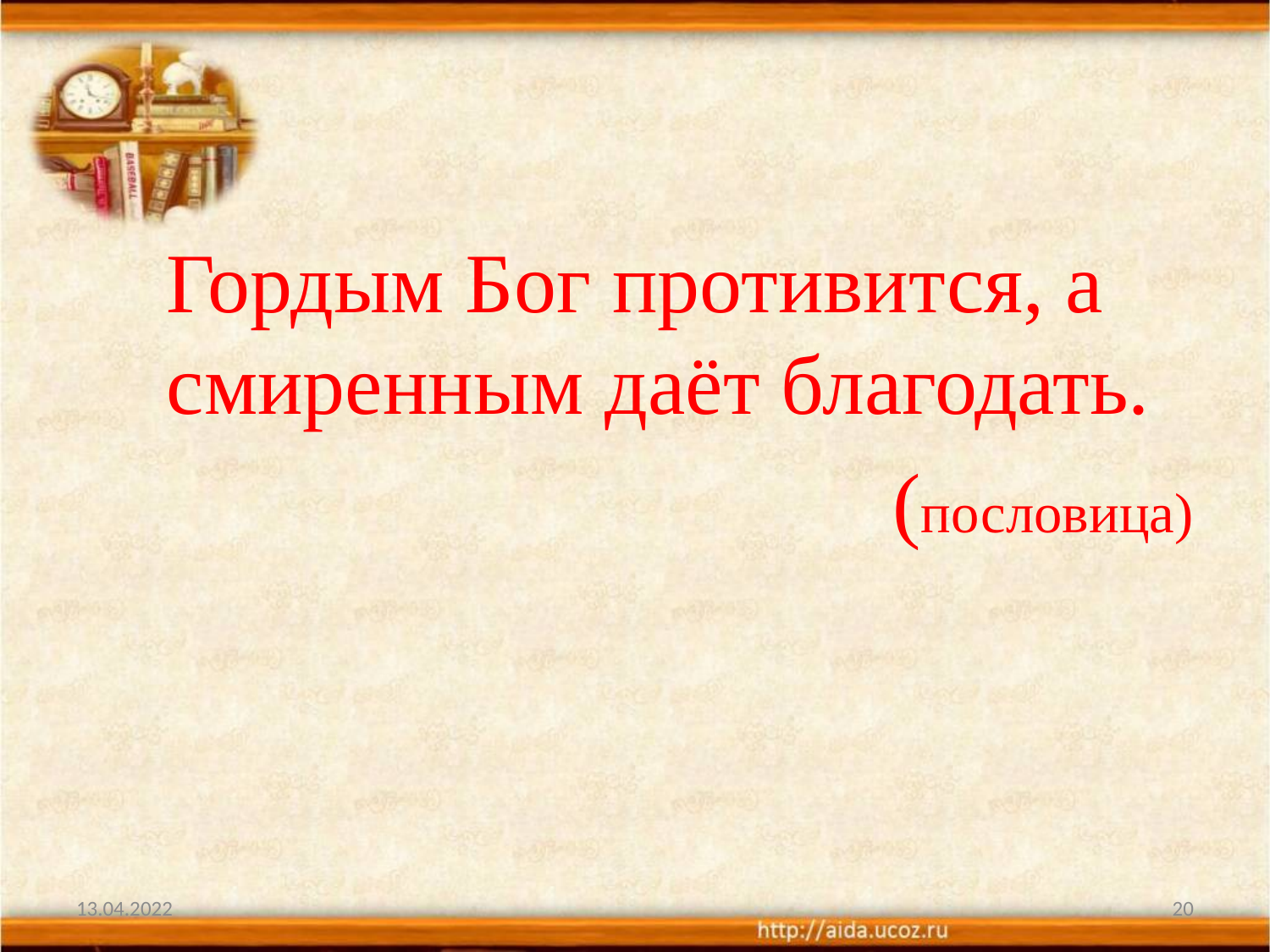

#
Гордым Бог противится, а смиренным даёт благодать.
(пословица)
13.04.2022
20